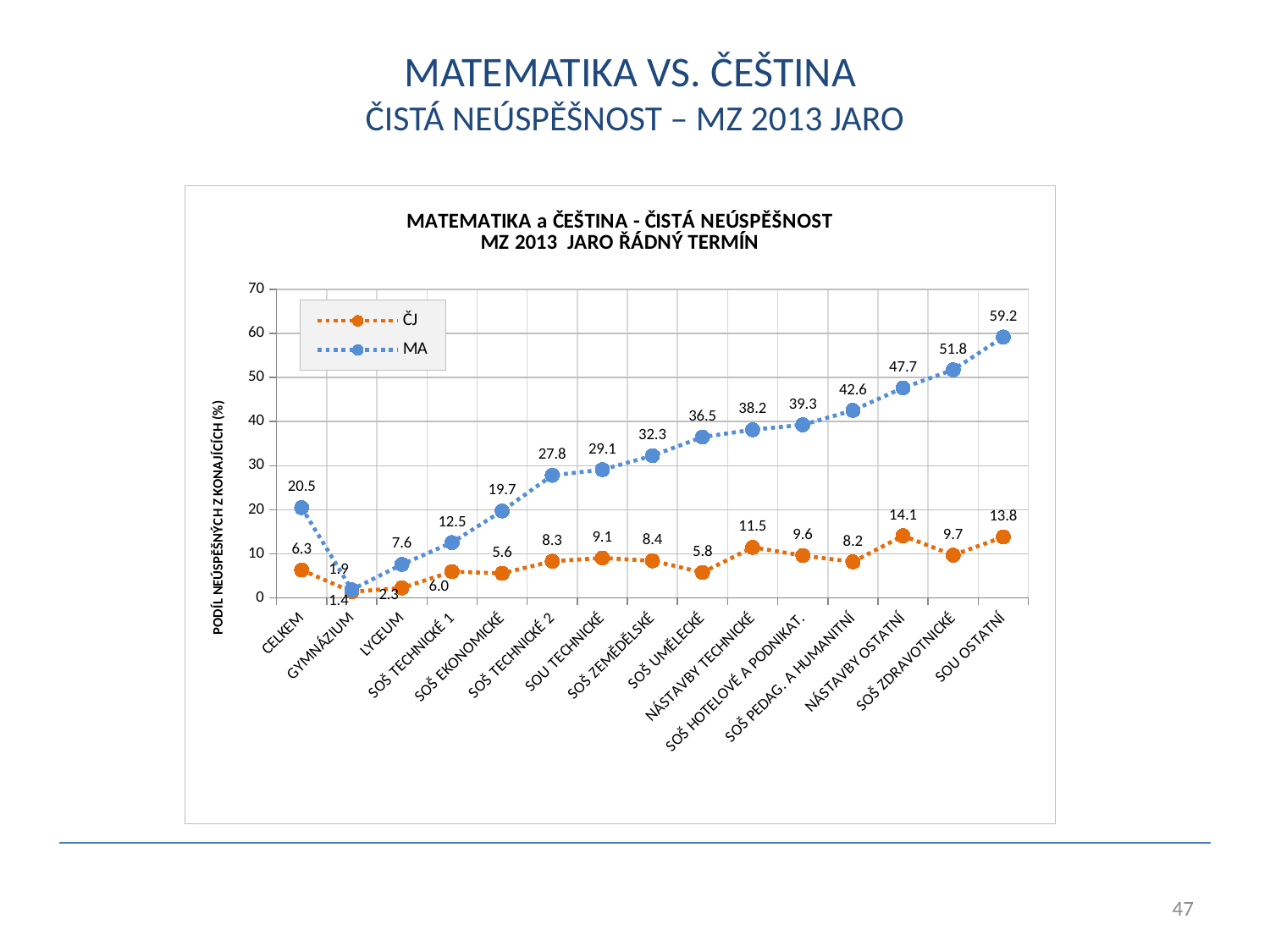

# MATEMATIKA VS. ČEŠTINA ČISTÁ NEÚSPĚŠNOST – MZ 2013 JARO

### Chart: MATEMATIKA a ČEŠTINA - ČISTÁ NEÚSPĚŠNOST
MZ 2013  JARO ŘÁDNÝ TERMÍN

| Category | ČJ | MA |
|---|---|---|
| CELKEM | 6.327024511324852 | 20.484284797947403 |
| GYMNÁZIUM | 1.3949623928633899 | 1.8527259853670048 |
| LYCEUM | 2.258373205741627 | 7.597923548843795 |
| SOŠ TECHNICKÉ 1 | 5.967758085511164 | 12.549257350712336 |
| SOŠ EKONOMICKÉ | 5.5762081784386615 | 19.733796296296298 |
| SOŠ TECHNICKÉ 2 | 8.319467554076539 | 27.819548872180448 |
| SOU TECHNICKÉ | 9.061864652918967 | 29.095674967234604 |
| SOŠ ZEMĚDĚLSKÉ | 8.419380460683081 | 32.28346456692913 |
| SOŠ UMĚLECKÉ | 5.770221535291087 | 36.507936507936506 |
| NÁSTAVBY TECHNICKÉ | 11.474358974358974 | 38.16651075771749 |
| SOŠ HOTELOVÉ A PODNIKAT. | 9.620911454769399 | 39.26878808395396 |
| SOŠ PEDAG. A HUMANITNÍ | 8.180398281921125 | 42.55091103965702 |
| NÁSTAVBY OSTATNÍ | 14.095634095634097 | 47.659176029962545 |
| SOŠ ZDRAVOTNICKÉ | 9.703196347031962 | 51.75097276264592 |
| SOU OSTATNÍ | 13.828936850519586 | 59.18079096045198 |
47